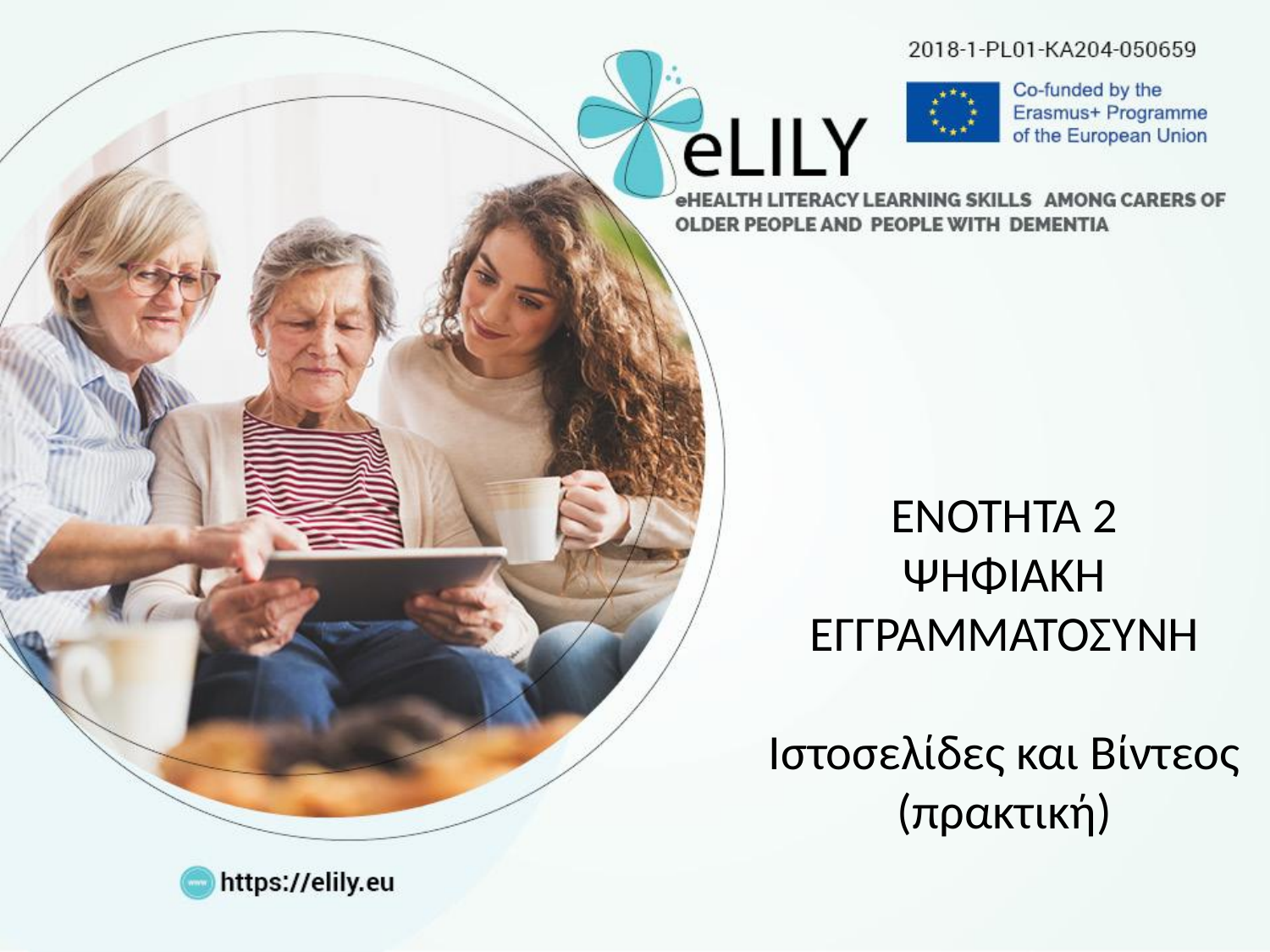

ΕΝΟΤΗΤΑ 2
ΨΗΦΙΑΚΗ ΕΓΓΡΑΜΜΑΤΟΣΥΝΗ

Ιστοσελίδες και Βίντεος
(πρακτική)